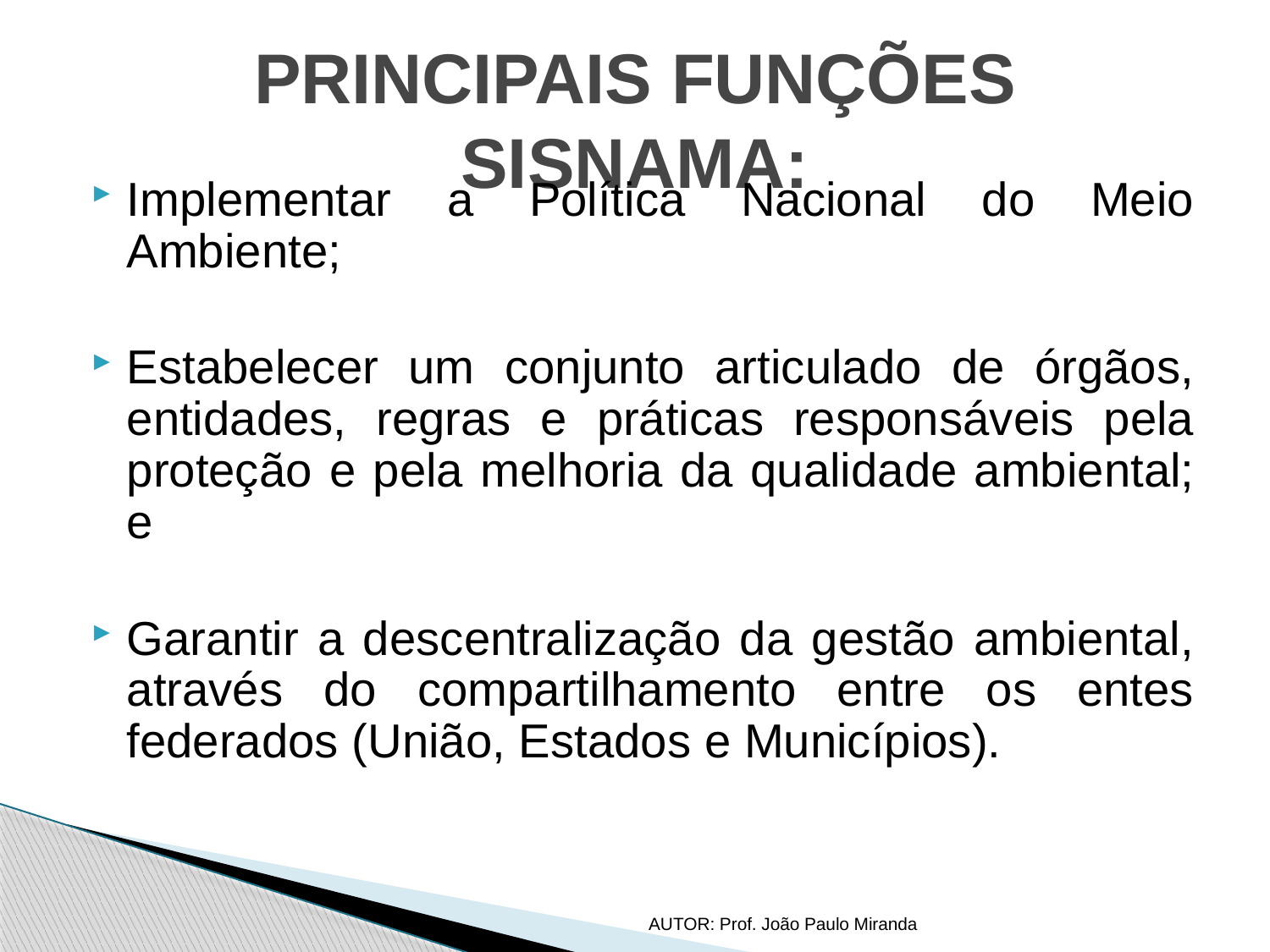

# PRINCIPAIS FUNÇÕES SISNAMA:
Implementar a Política Nacional do Meio Ambiente;

Estabelecer um conjunto articulado de órgãos, entidades, regras e práticas responsáveis pela proteção e pela melhoria da qualidade ambiental; e

Garantir a descentralização da gestão ambiental, através do compartilhamento entre os entes federados (União, Estados e Municípios).

AUTOR: Prof. João Paulo Miranda